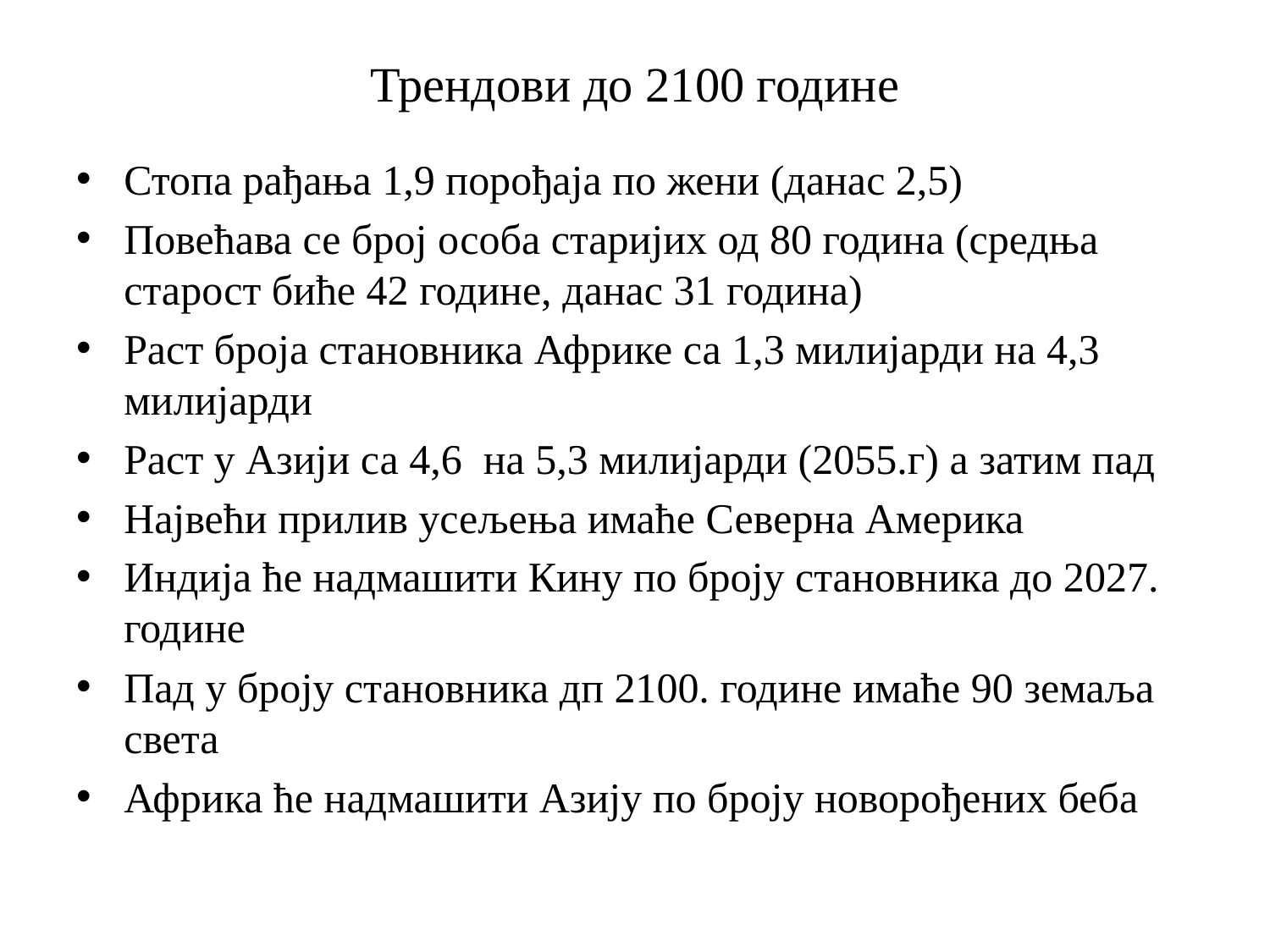

# Трендови до 2100 године
Стопа рађања 1,9 порођаја по жени (данас 2,5)
Повећава се број особа старијих од 80 година (средња старост биће 42 године, данас 31 година)
Раст броја становника Африке са 1,3 милијарди на 4,3 милијарди
Раст у Азији са 4,6  на 5,3 милијарди (2055.г) а затим пад
Највећи прилив усељења имаће Северна Америка
Индија ће надмашити Кину по броју становника до 2027. године
Пад у броју становника дп 2100. године имаће 90 земаља света
Африка ће надмашити Азију по броју новорођених беба